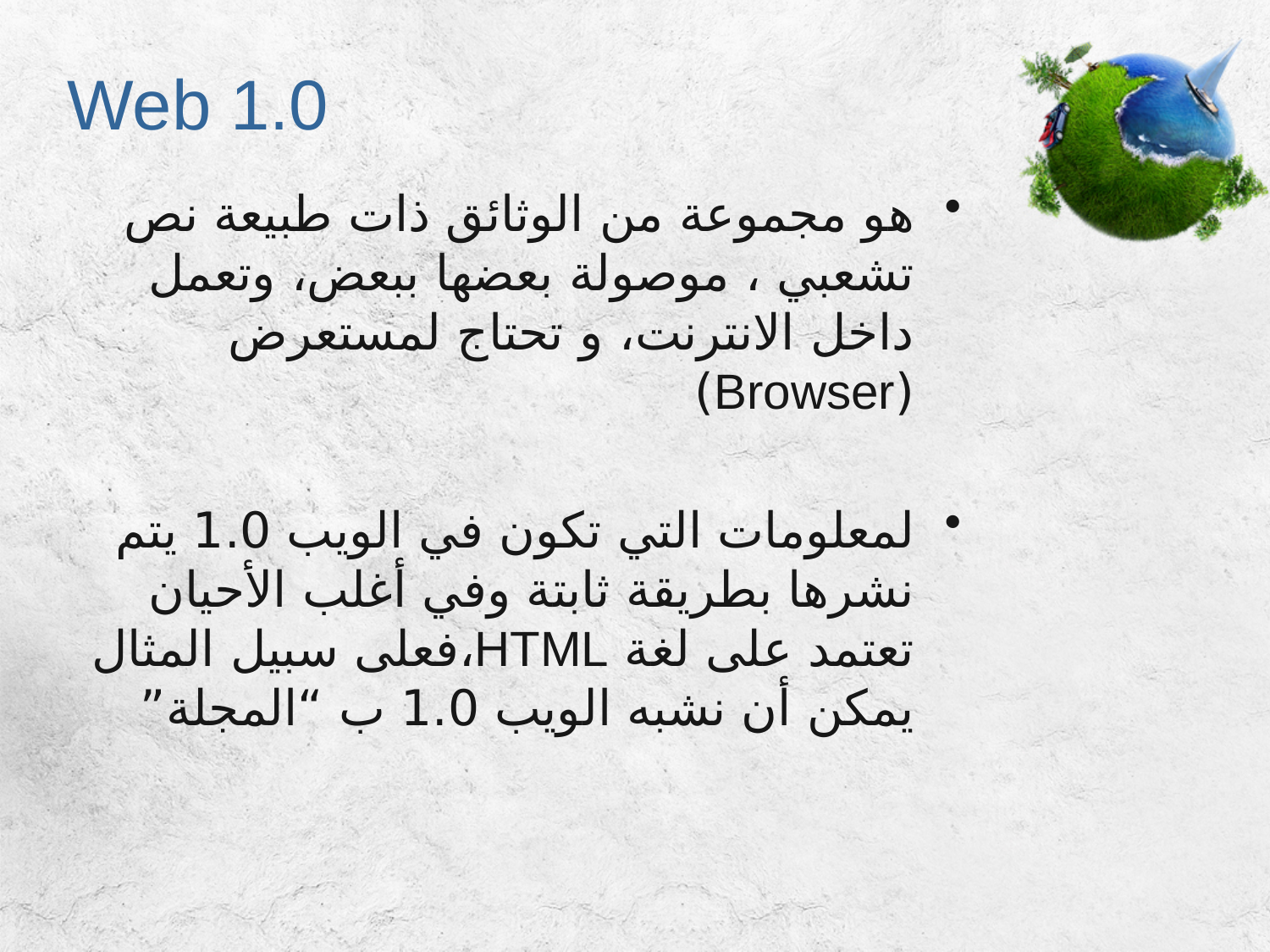

# Web 1.0
هو مجموعة من الوثائق ذات طبيعة نص تشعبي ، موصولة بعضها ببعض، وتعمل داخل الانترنت، و تحتاج لمستعرض (Browser)

لمعلومات التي تكون في الويب 1.0 يتم نشرها بطريقة ثابتة وفي أغلب الأحيان تعتمد على لغة HTML،فعلى سبيل المثال يمكن أن نشبه الويب 1.0 ب “المجلة”